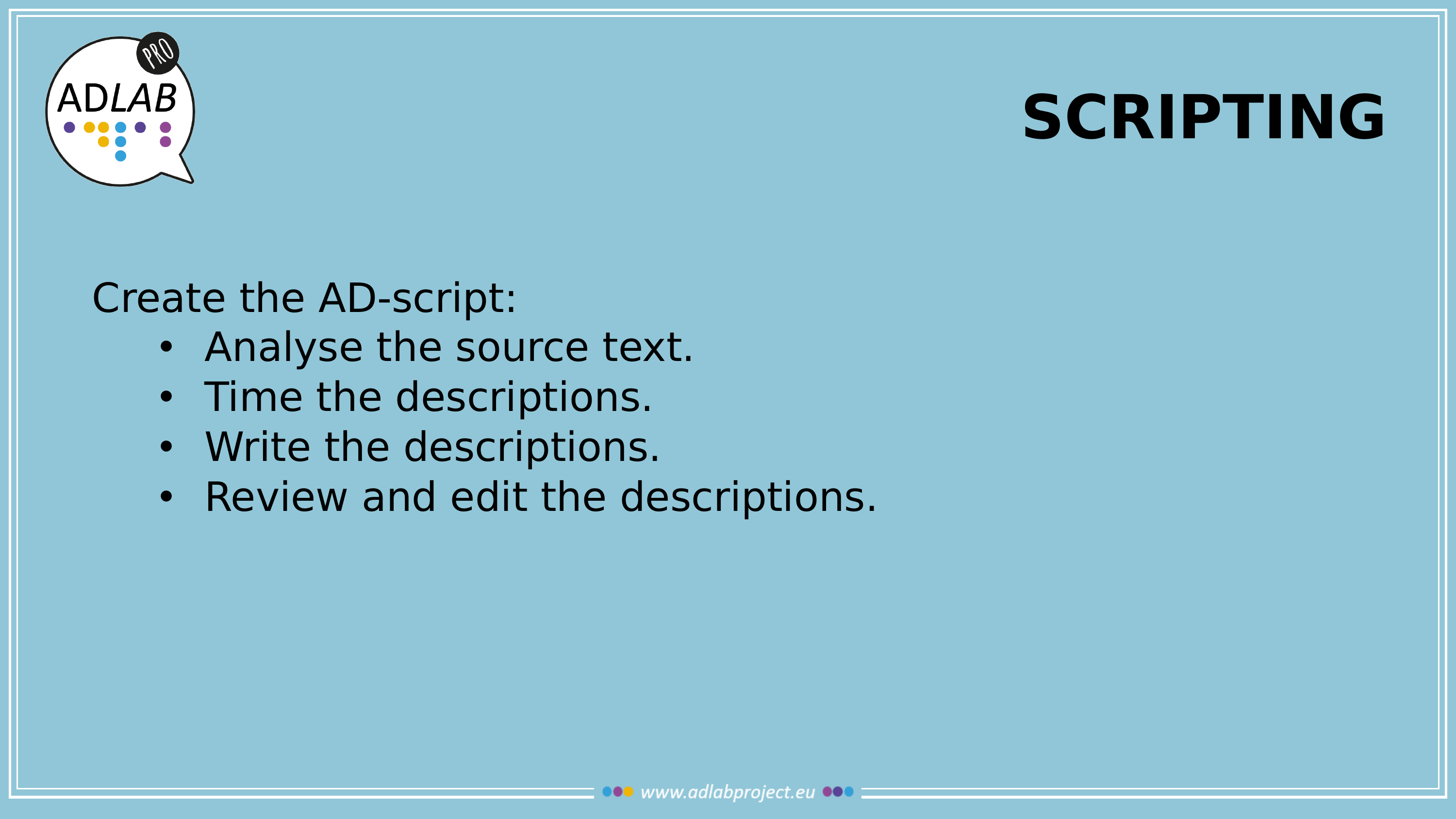

# SCRIPTING
Create the AD-script:
Analyse the source text.
Time the descriptions.
Write the descriptions.
Review and edit the descriptions.